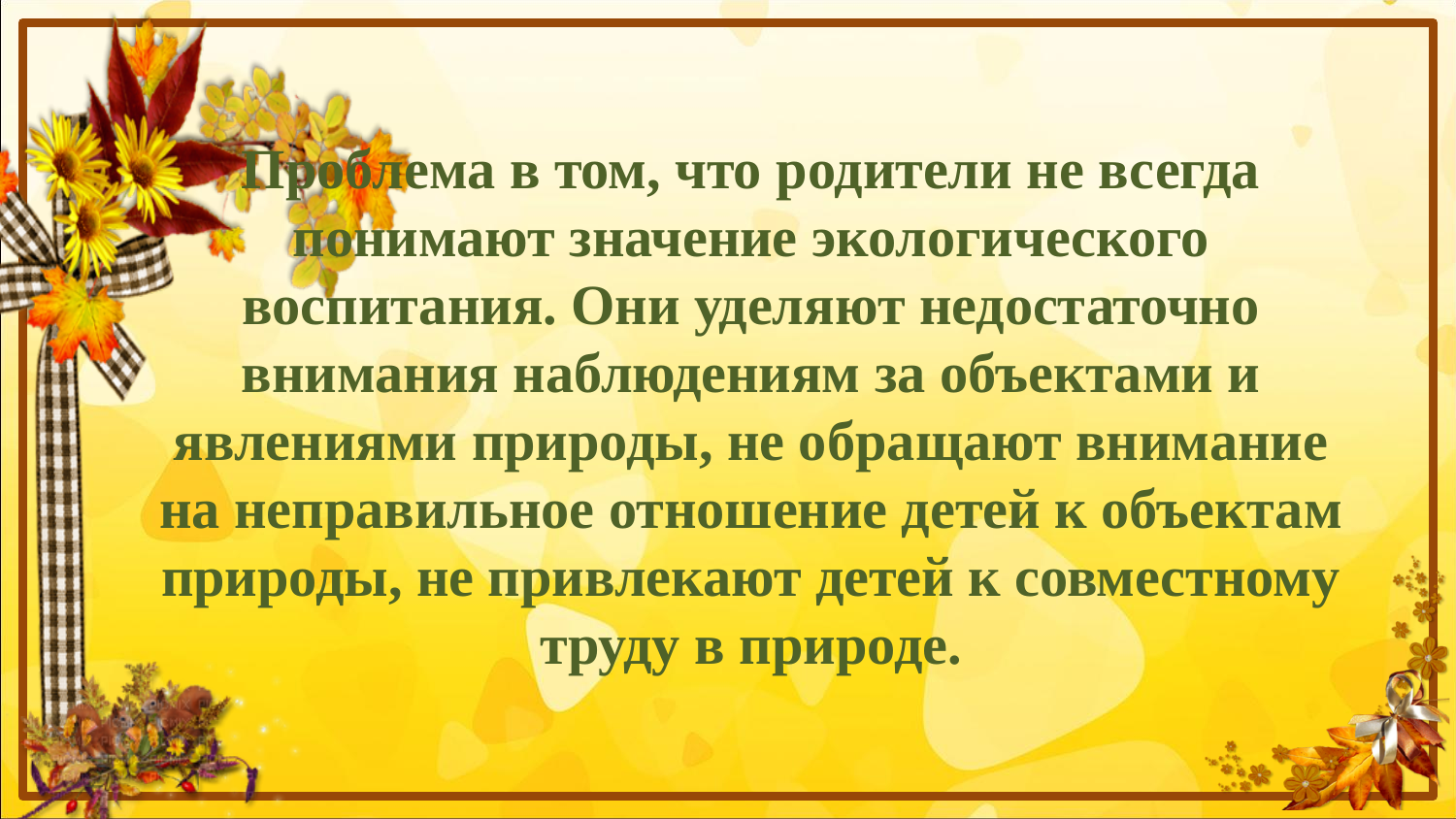

# Проблема в том, что родители не всегда понимают значение экологического воспитания. Они уделяют недостаточно внимания наблюдениям за объектами и явлениями природы, не обращают внимание на неправильное отношение детей к объектам природы, не привлекают детей к совместному труду в природе.